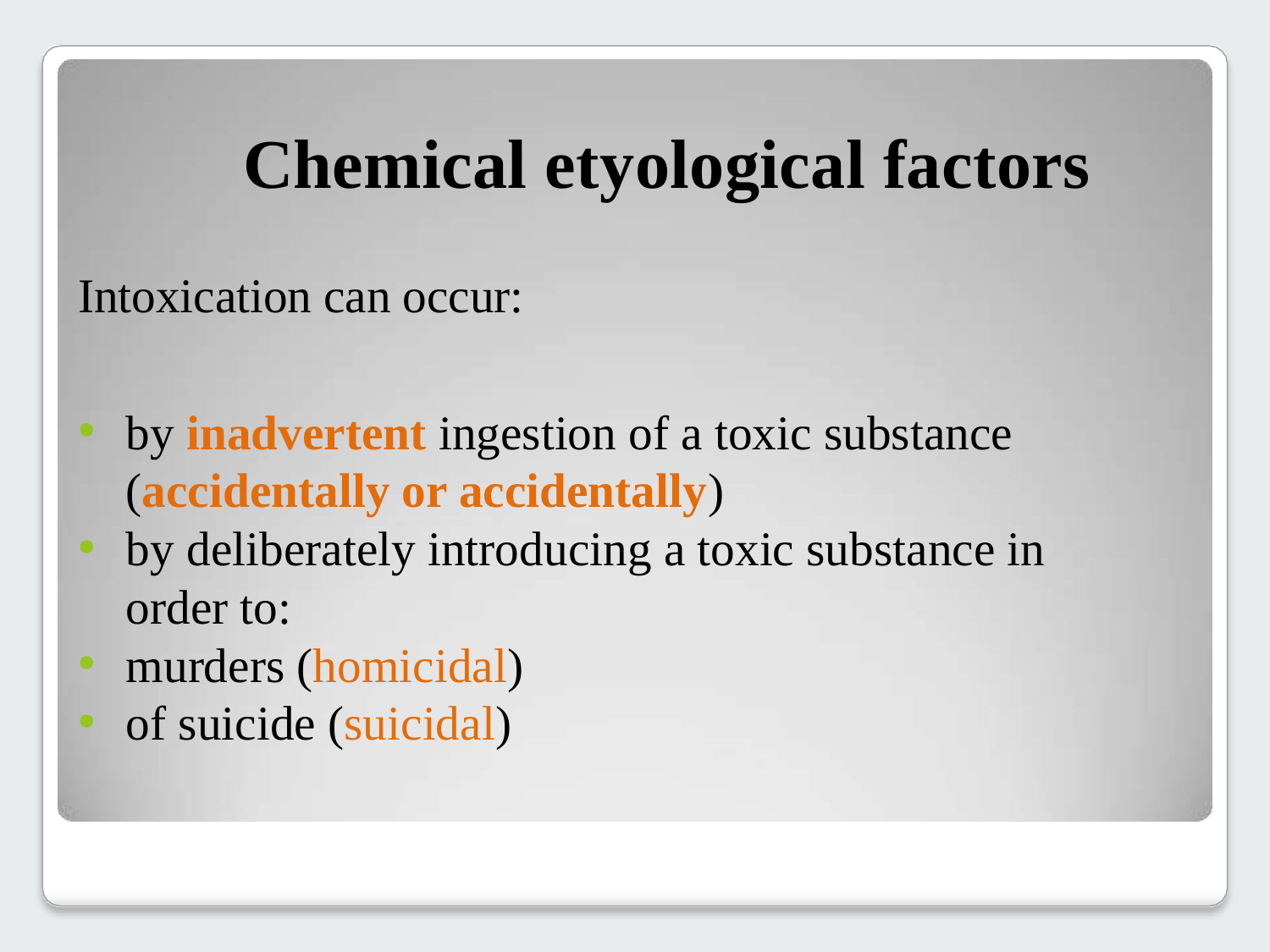

# Chemical etyological factors
Intoxication can occur:

by inadvertent ingestion of a toxic substance (accidentally or accidentally)
by deliberately introducing a toxic substance in order to:
murders (homicidal)
of suicide (suicidal)